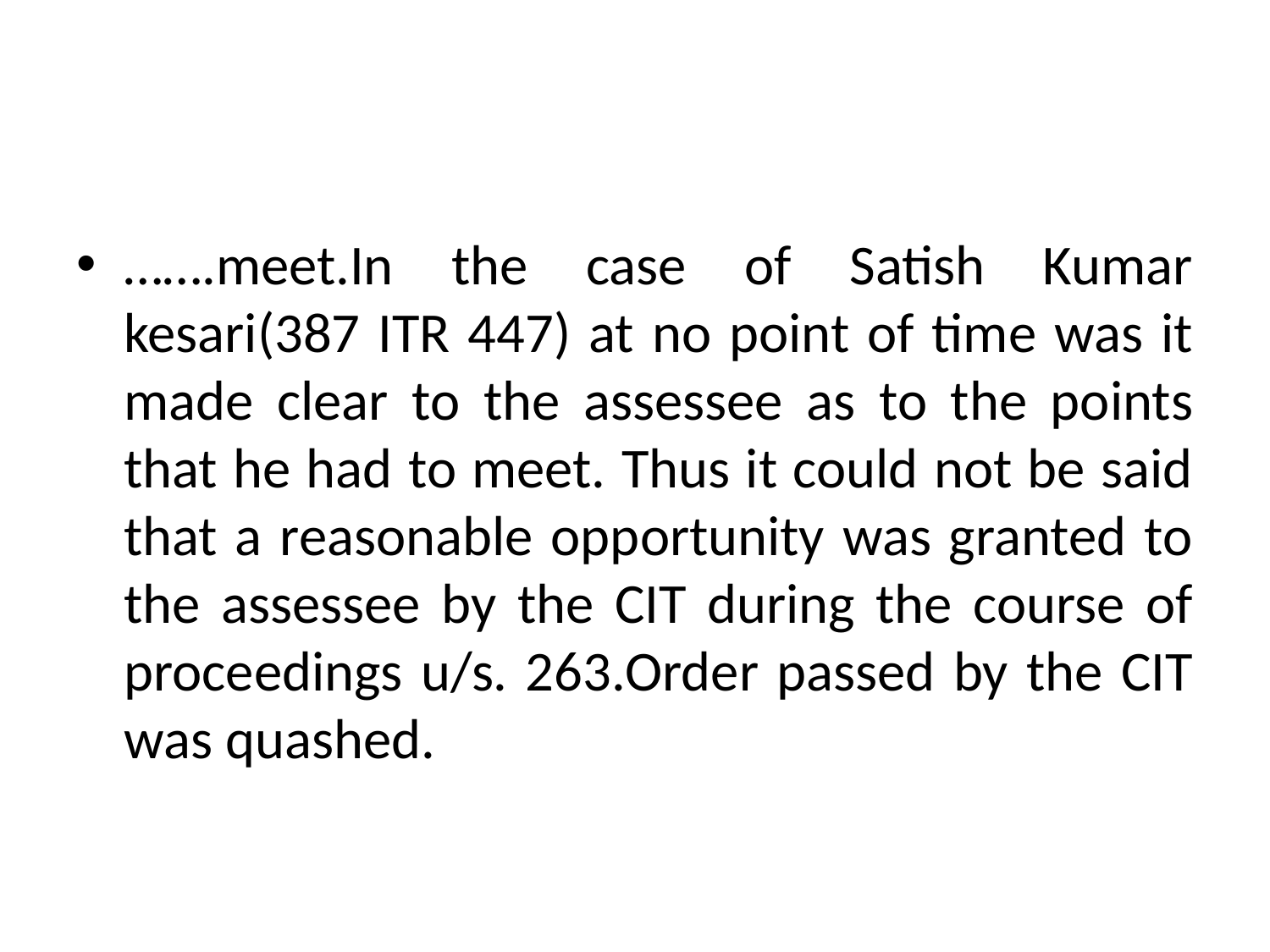

#
…….meet.In the case of Satish Kumar kesari(387 ITR 447) at no point of time was it made clear to the assessee as to the points that he had to meet. Thus it could not be said that a reasonable opportunity was granted to the assessee by the CIT during the course of proceedings u/s. 263.Order passed by the CIT was quashed.